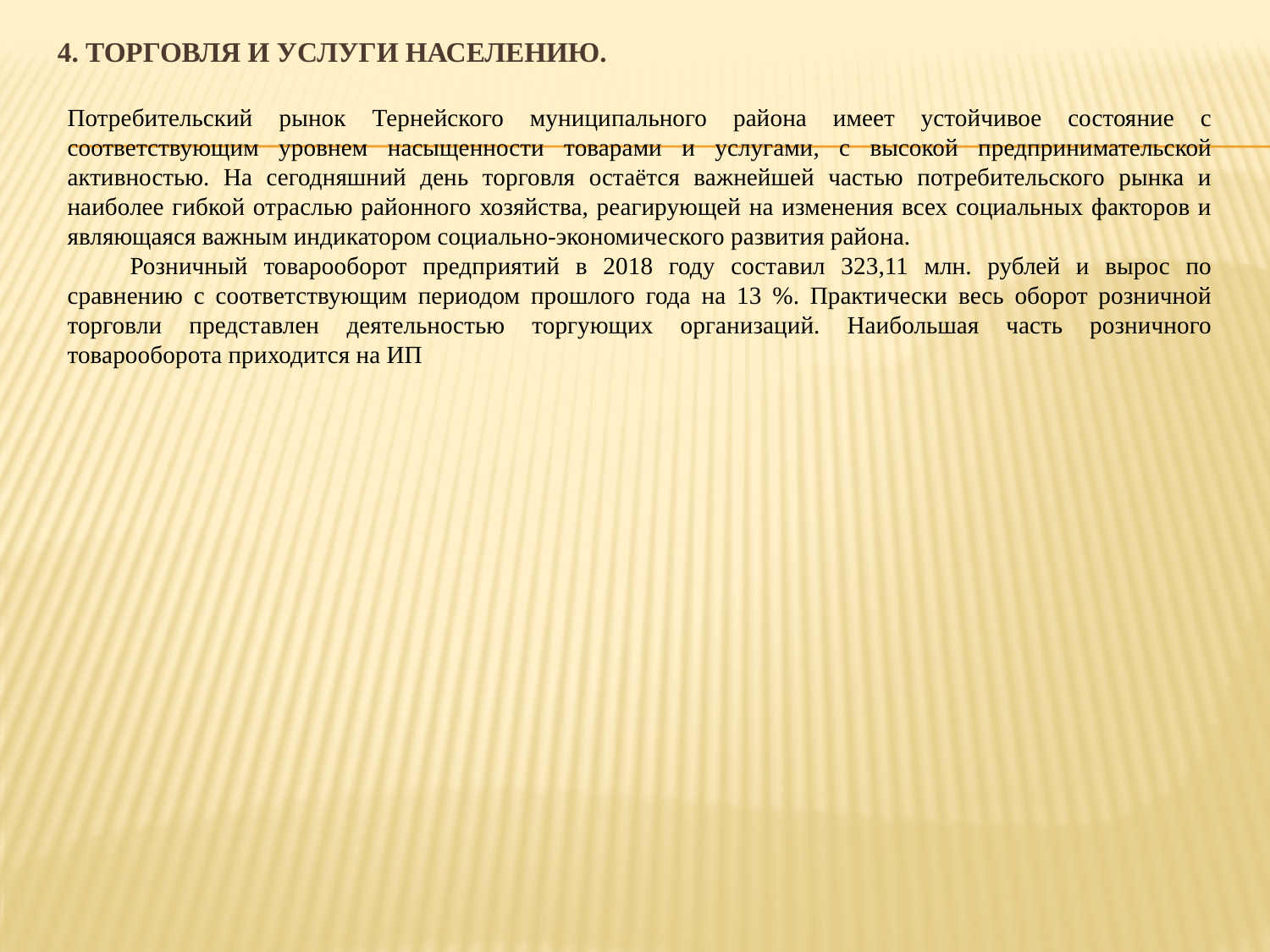

# 4. Торговля и услуги населению.
Потребительский рынок Тернейского муниципального района имеет устойчивое состояние с соответствующим уровнем насыщенности товарами и услугами, с высокой предпринимательской активностью. На сегодняшний день торговля остаётся важнейшей частью потребительского рынка и наиболее гибкой отраслью районного хозяйства, реагирующей на изменения всех социальных факторов и являющаяся важным индикатором социально-экономического развития района.
Розничный товарооборот предприятий в 2018 году составил 323,11 млн. рублей и вырос по сравнению с соответствующим периодом прошлого года на 13 %. Практически весь оборот розничной торговли представлен деятельностью торгующих организаций. Наибольшая часть розничного товарооборота приходится на ИП